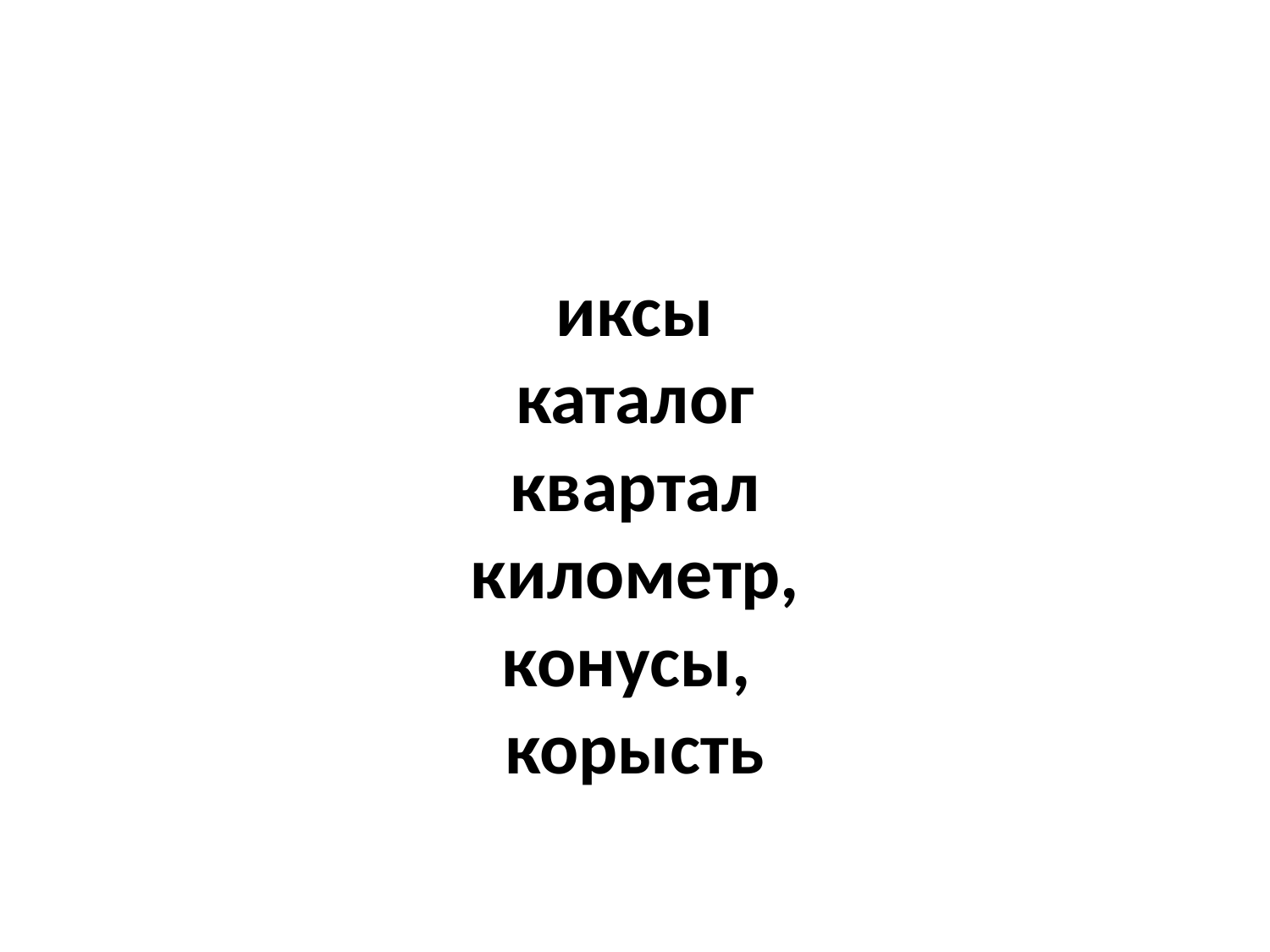

# иксы каталог квартал километр, конусы, корысть